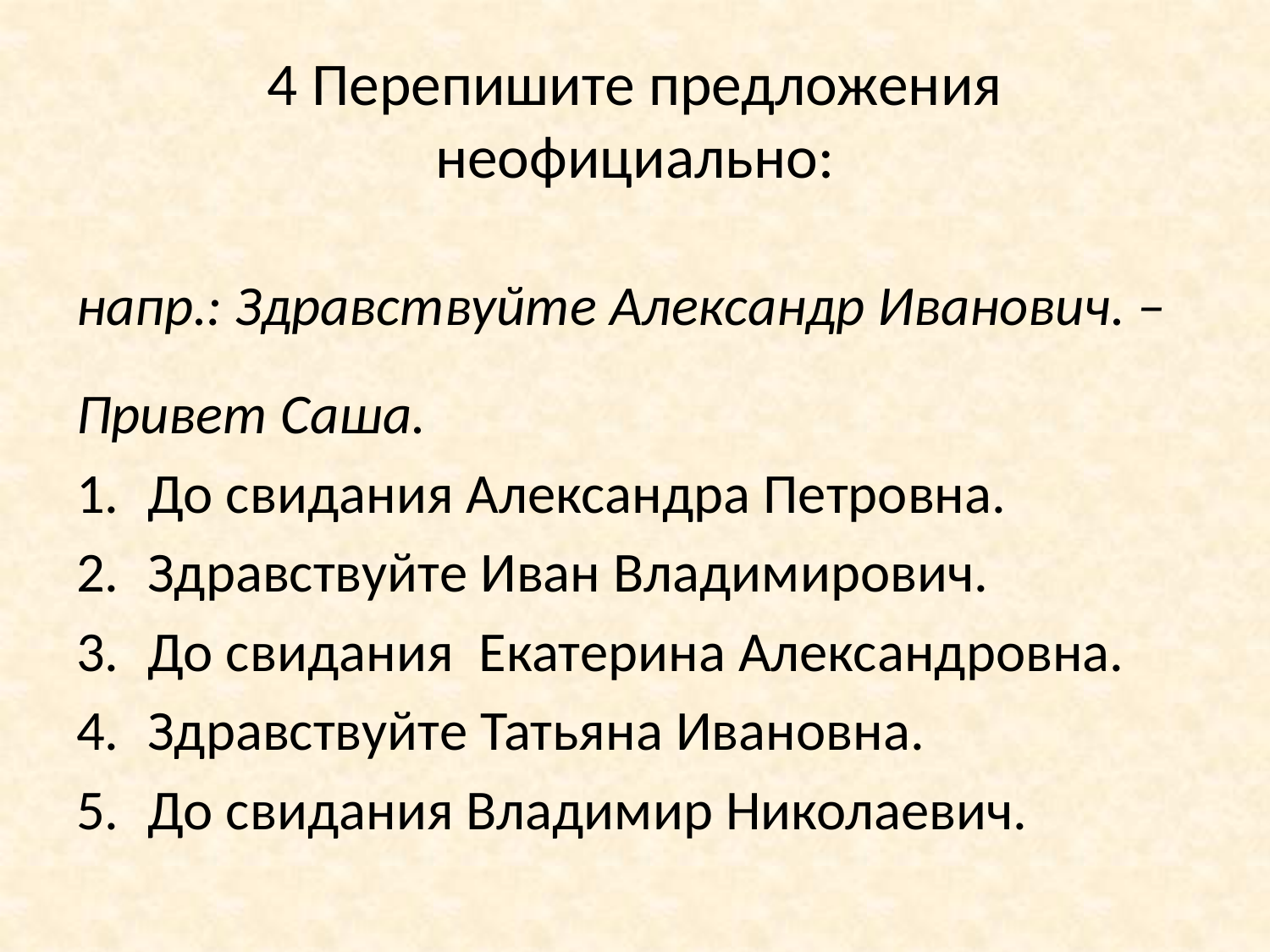

# 4 Перепишите предложения неофициально:
напр.: Здравствуйте Александр Иванович. – Привет Саша.
До свидания Александра Петровна.
Здравствуйте Иван Владимирович.
До свидания  Екатерина Александровна.
Здравствуйте Татьяна Ивановна.
До свидания Владимир Николаевич.